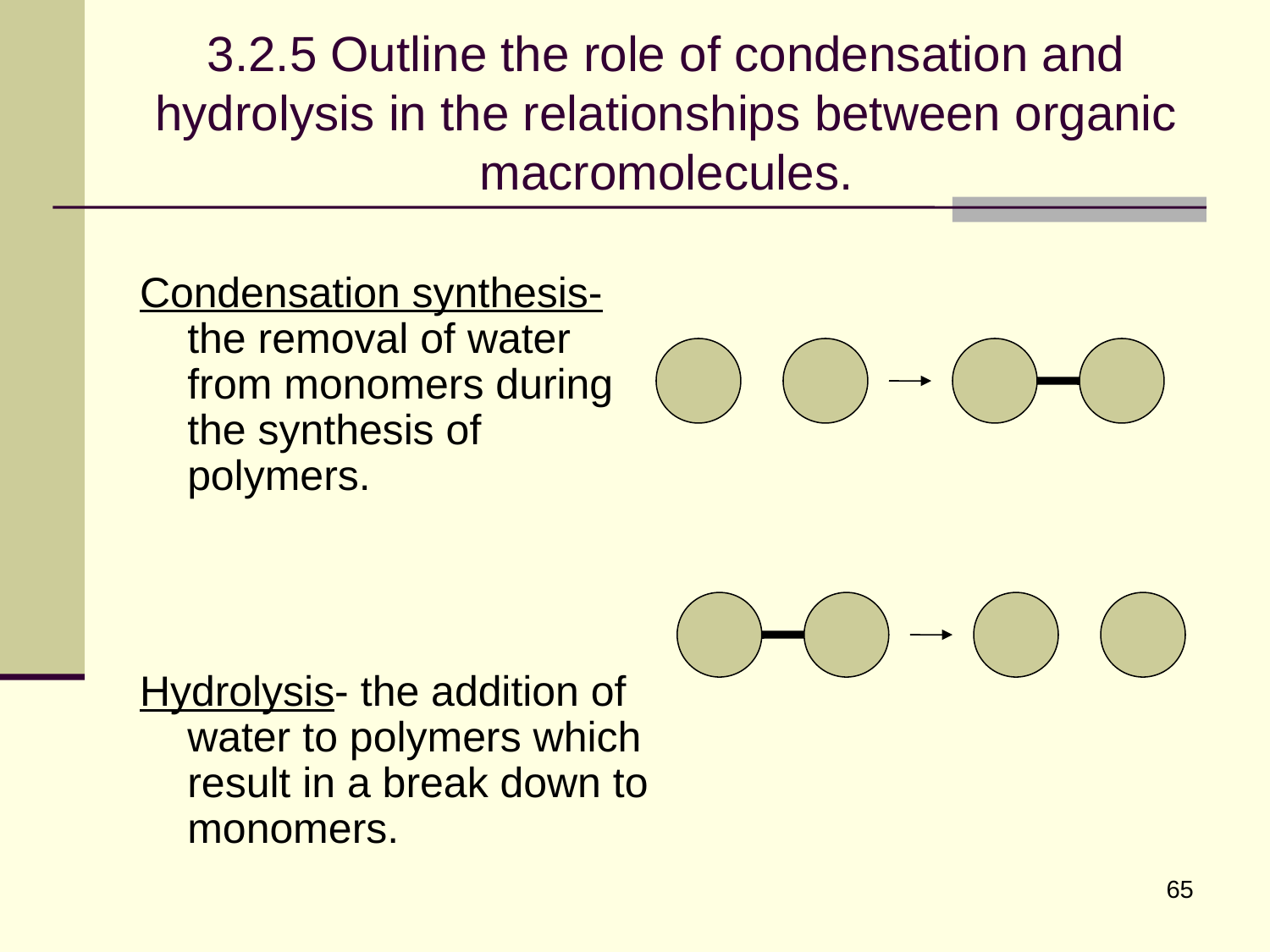

# 3.2.5 Outline the role of condensation and hydrolysis in the relationships between organic macromolecules.
Condensation synthesis- the removal of water from monomers during the synthesis of polymers.

Hydrolysis- the addition of water to polymers which result in a break down to monomers.

65